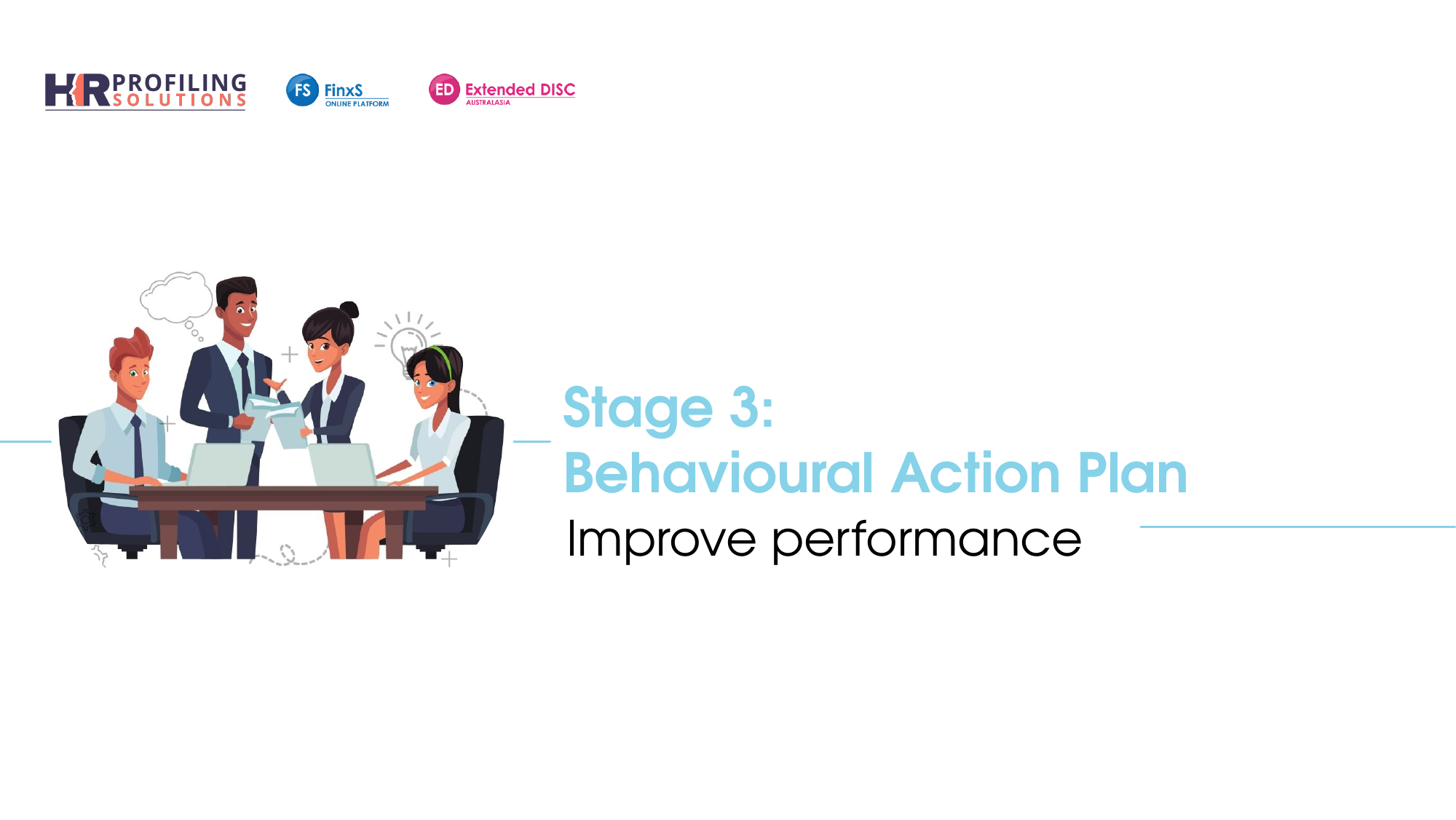

Stage 3:
Behavioural Action Plan
Improve performance